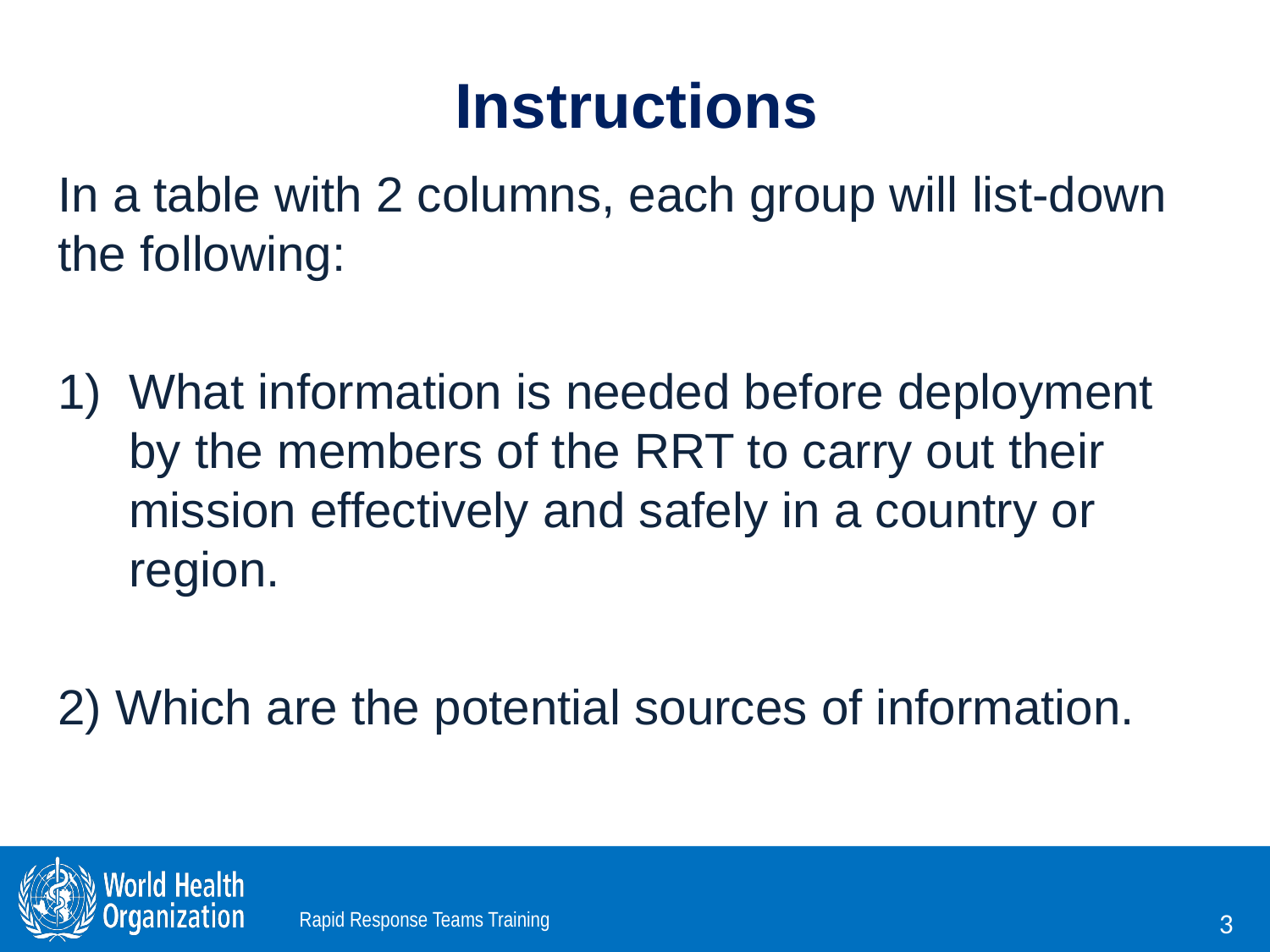

# Instructions
In a table with 2 columns, each group will list-down the following:

What information is needed before deployment by the members of the RRT to carry out their mission effectively and safely in a country or region.

2) Which are the potential sources of information.